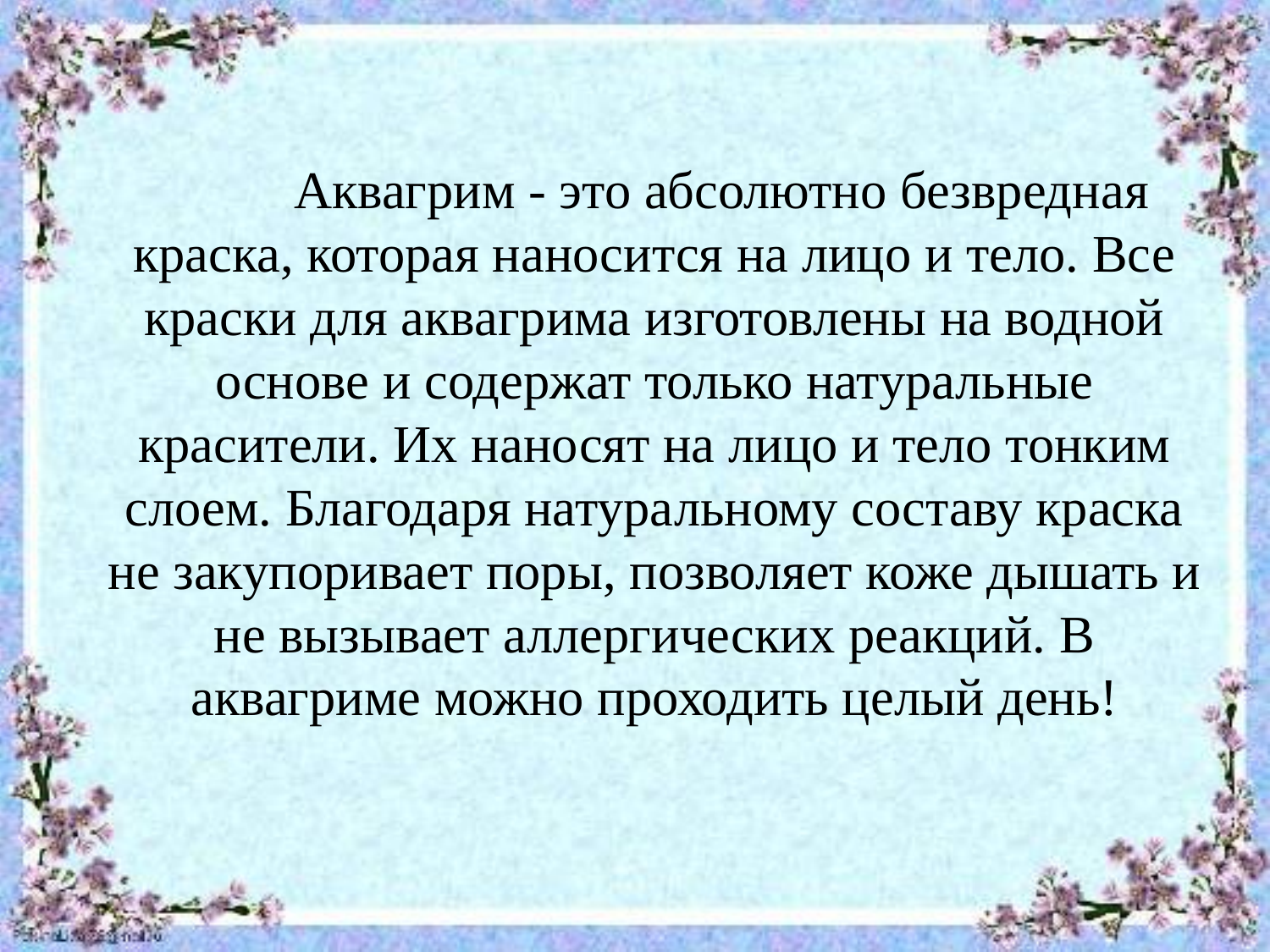

# Аквагрим - это абсолютно безвредная краска, которая наносится на лицо и тело. Все краски для аквагрима изготовлены на водной основе и содержат только натуральные красители. Их наносят на лицо и тело тонким слоем. Благодаря натуральному составу краска не закупоривает поры, позволяет коже дышать и не вызывает аллергических реакций. В аквагриме можно проходить целый день!